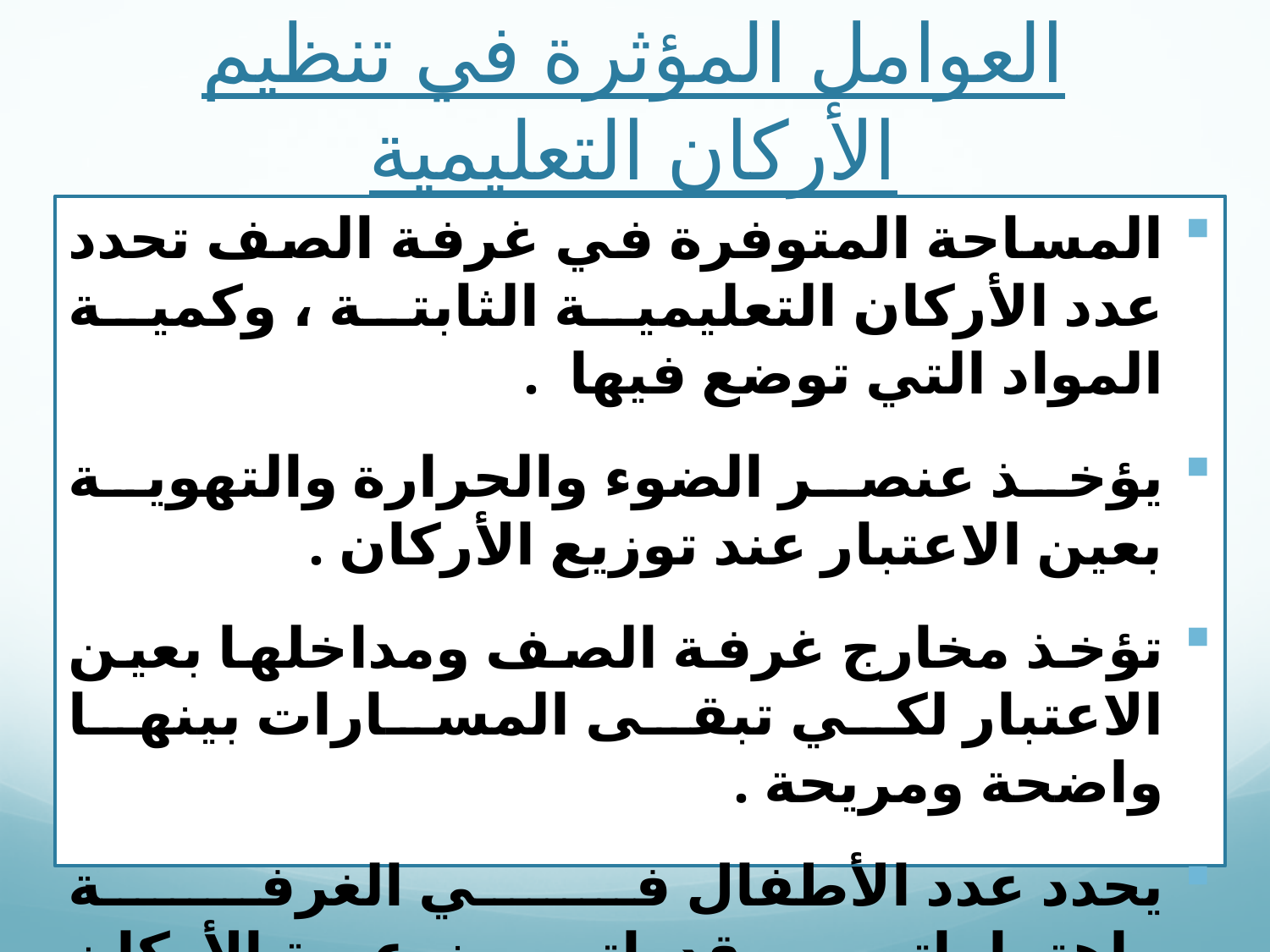

# العوامل المؤثرة في تنظيم الأركان التعليمية
المساحة المتوفرة في غرفة الصف تحدد عدد الأركان التعليمية الثابتة ، وكمية المواد التي توضع فيها  .
يؤخذ عنصر الضوء والحرارة والتهوية بعين الاعتبار عند توزيع الأركان .
تؤخذ مخارج غرفة الصف ومداخلها بعين الاعتبار لكي تبقى المسارات بينها واضحة ومريحة .
يحدد عدد الأطفال في الغرفة واهتماماتهم وقدراتهم نوعية الأركان التعليمية وطرق تنظيم البيئة التربوية .